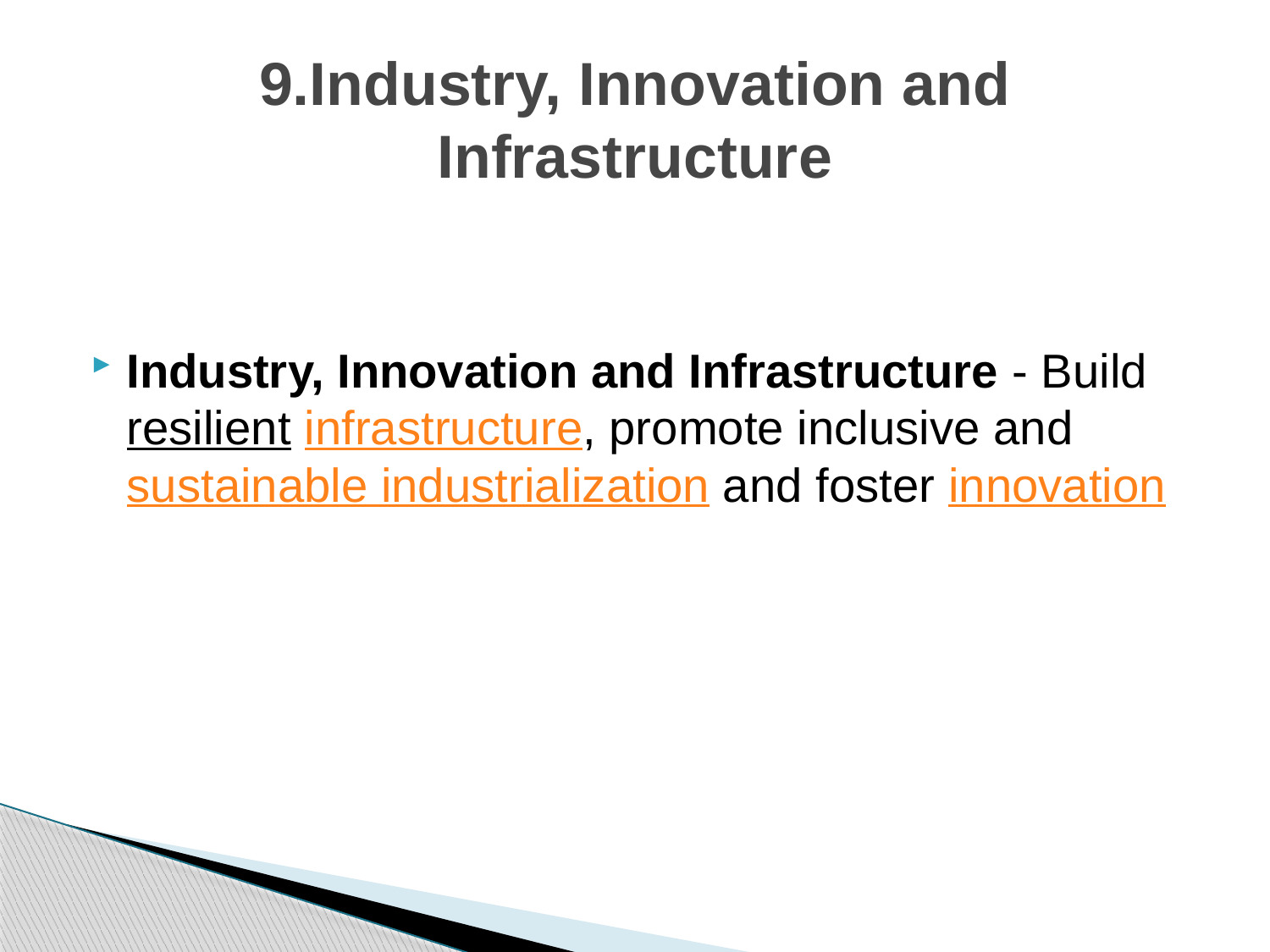

# 9.Industry, Innovation and Infrastructure

Industry, Innovation and Infrastructure - Build resilient infrastructure, promote inclusive and sustainable industrialization and foster innovation